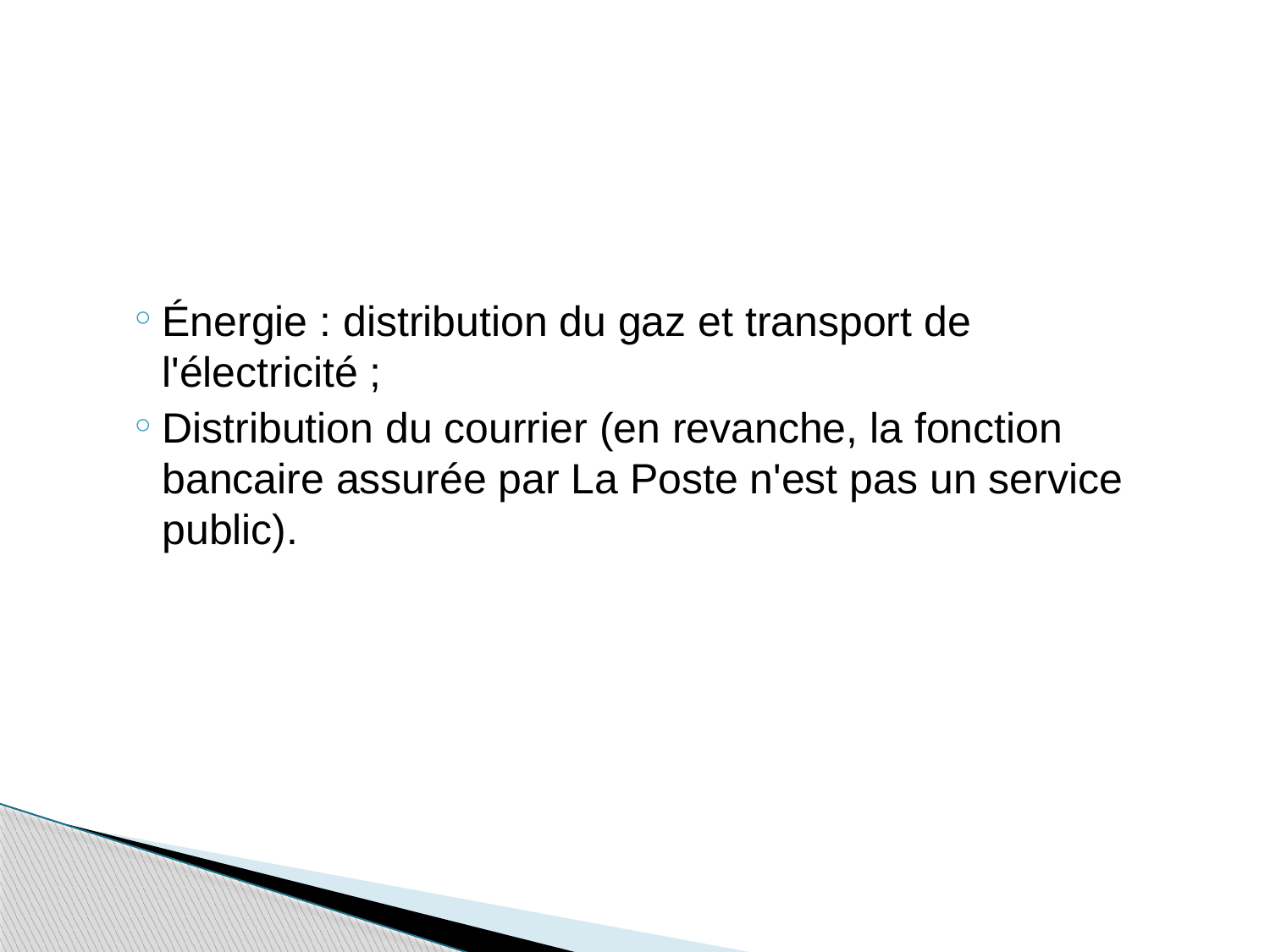

#
Énergie : distribution du gaz et transport de l'électricité ;
Distribution du courrier (en revanche, la fonction bancaire assurée par La Poste n'est pas un service public).